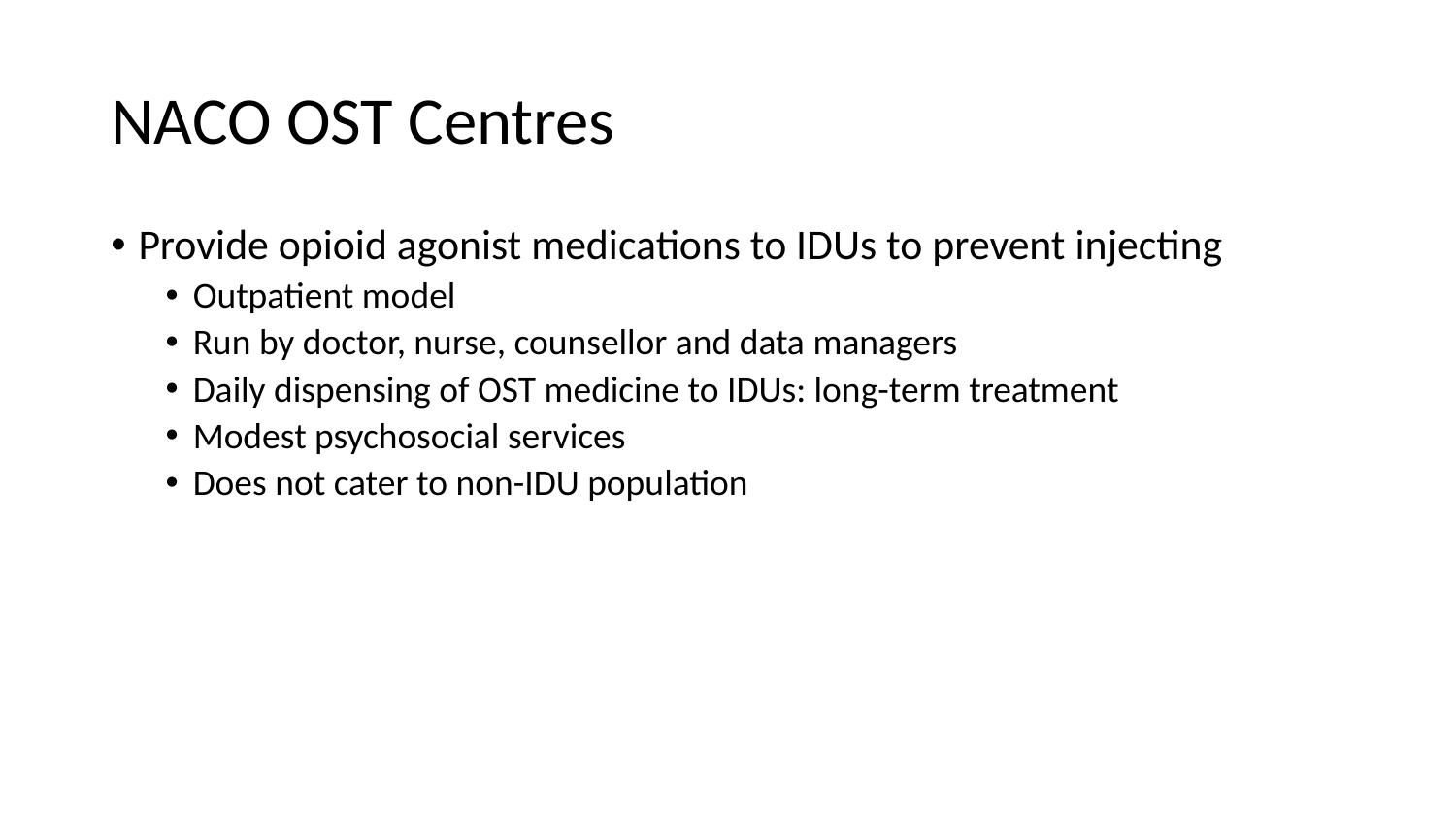

# NACO OST Centres
Provide opioid agonist medications to IDUs to prevent injecting
Outpatient model
Run by doctor, nurse, counsellor and data managers
Daily dispensing of OST medicine to IDUs: long-term treatment
Modest psychosocial services
Does not cater to non-IDU population